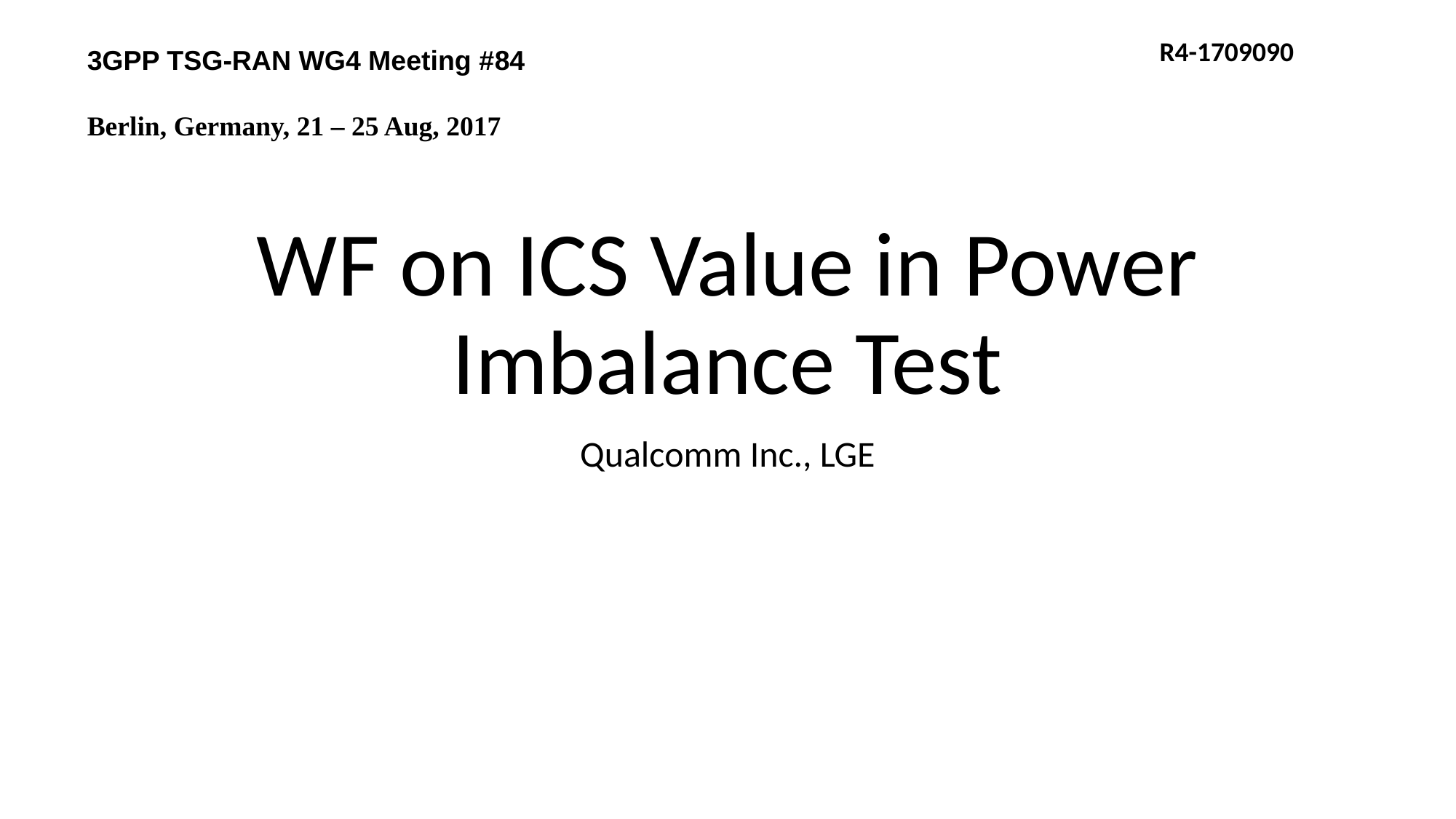

R4-1709090
3GPP TSG-RAN WG4 Meeting #84
Berlin, Germany, 21 – 25 Aug, 2017
# WF on ICS Value in Power Imbalance Test
Qualcomm Inc., LGE